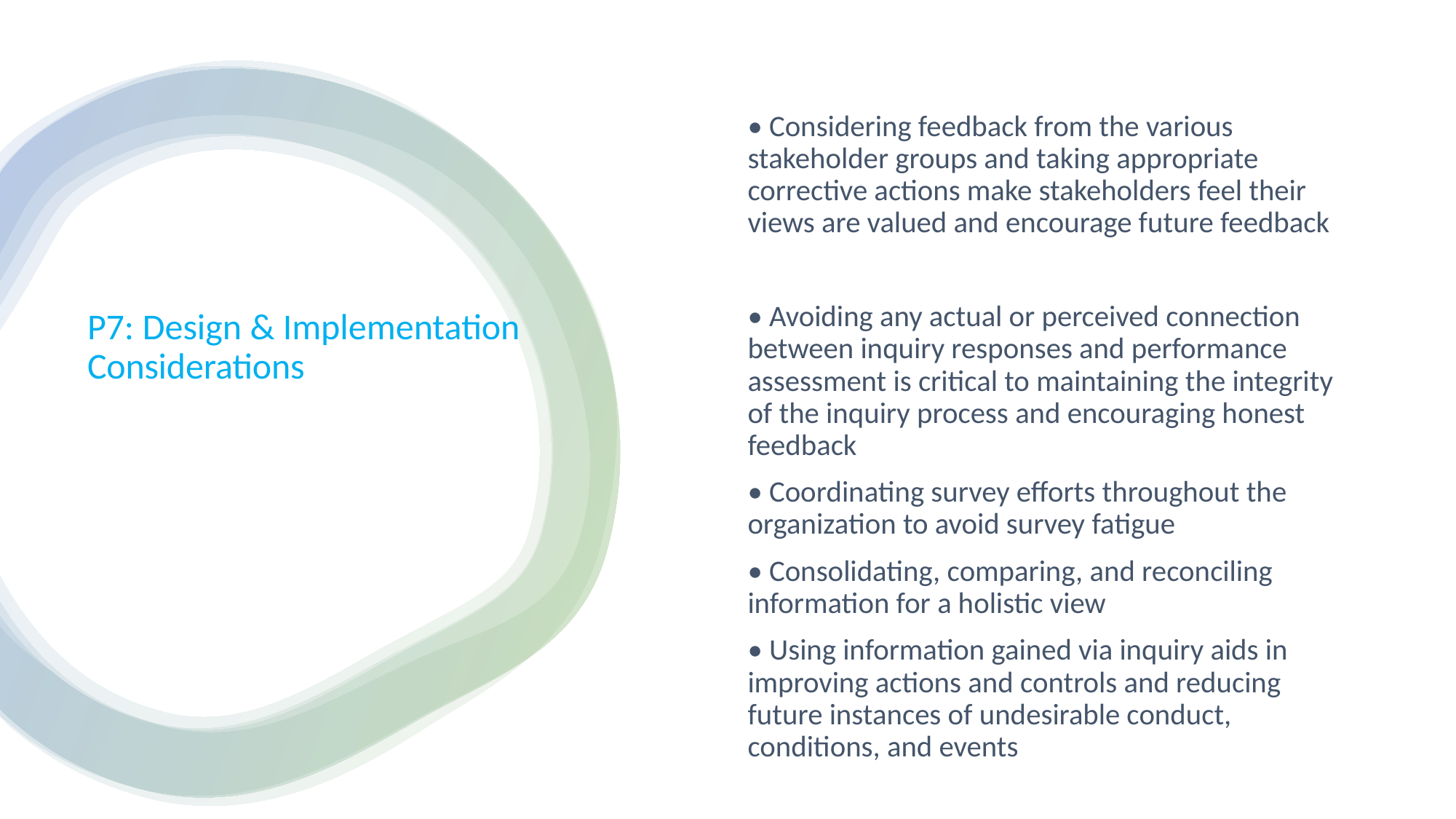

• Considering feedback from the various stakeholder groups and taking appropriate corrective actions make stakeholders feel their views are valued and encourage future feedback

• Avoiding any actual or perceived connection between inquiry responses and performance assessment is critical to maintaining the integrity of the inquiry process and encouraging honest feedback
• Coordinating survey efforts throughout the organization to avoid survey fatigue
• Consolidating, comparing, and reconciling information for a holistic view
• Using information gained via inquiry aids in improving actions and controls and reducing future instances of undesirable conduct, conditions, and events

# P7: Design & Implementation Considerations